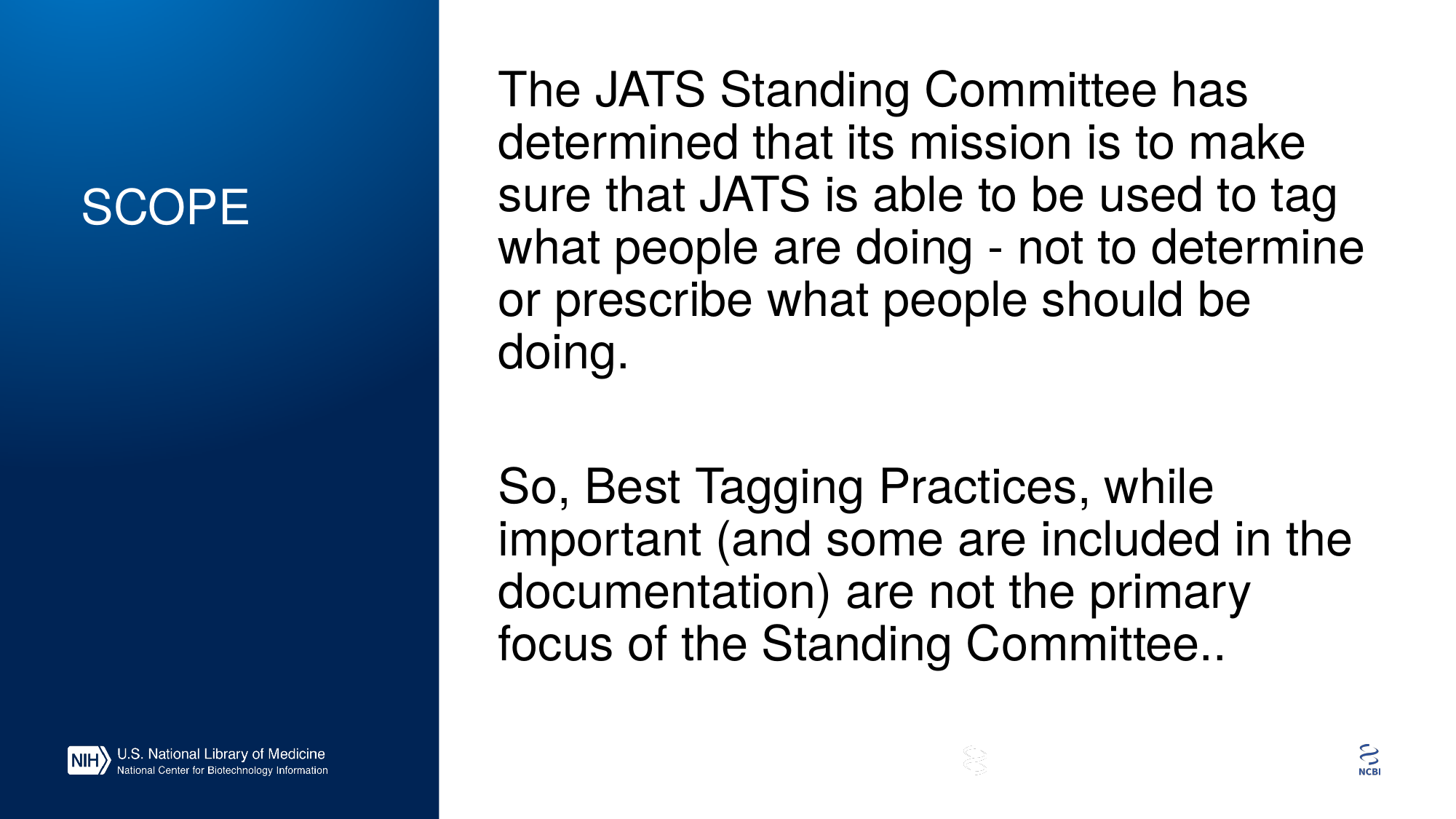

# SCOPE
The JATS Standing Committee has determined that its mission is to make sure that JATS is able to be used to tag what people are doing - not to determine or prescribe what people should be doing.

So, Best Tagging Practices, while important (and some are included in the documentation) are not the primary focus of the Standing Committee..